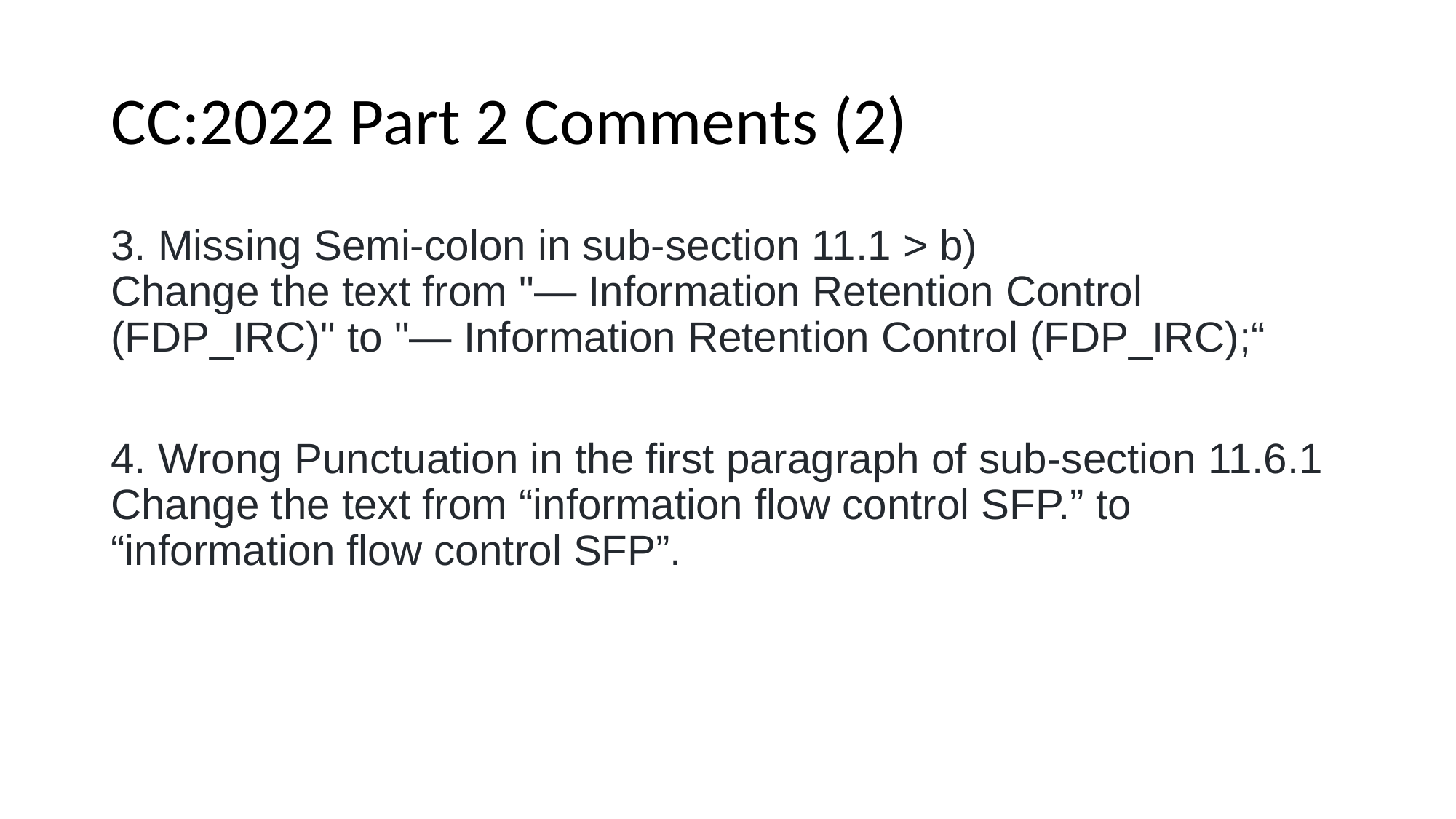

# CC:2022 Part 2 Comments (2)
3. Missing Semi-colon in sub-section 11.1 > b)
Change the text from "— Information Retention Control (FDP_IRC)" to "— Information Retention Control (FDP_IRC);“

4. Wrong Punctuation in the first paragraph of sub-section 11.6.1
Change the text from “information flow control SFP.” to “information flow control SFP”.